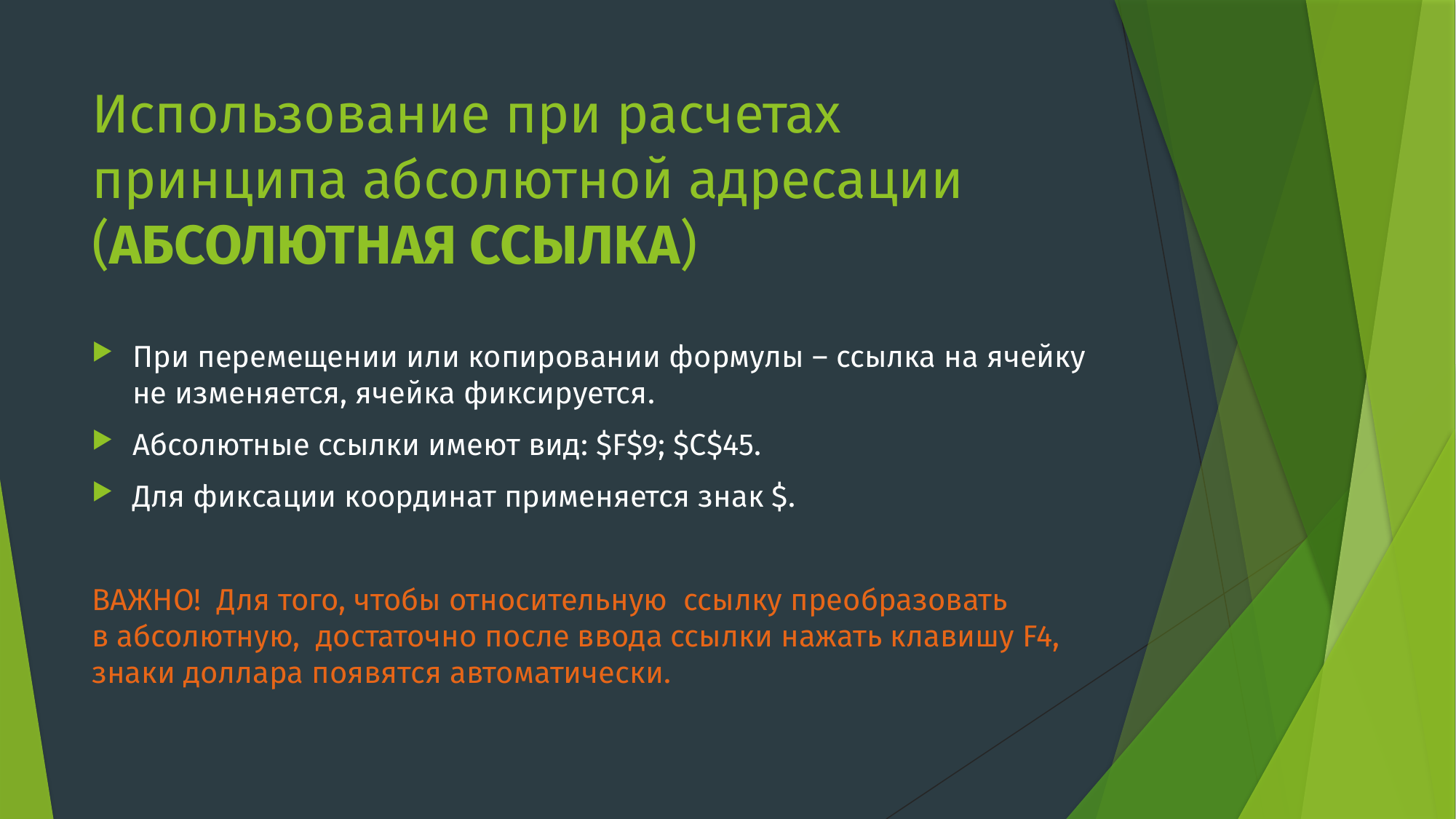

# Использование при расчетах принципа абсолютной адресации (АБСОЛЮТНАЯ ССЫЛКА)
При перемещении или копировании формулы – ссылка на ячейку не изменяется, ячейка фиксируется.
Абсолютные ссылки имеют вид: $F$9; $C$45.
Для фиксации координат применяется знак $.

ВАЖНО!  Для того, чтобы относительную  ссылку преобразовать
в абсолютную,  достаточно после ввода ссылки нажать клавишу F4,
знаки доллара появятся автоматически.